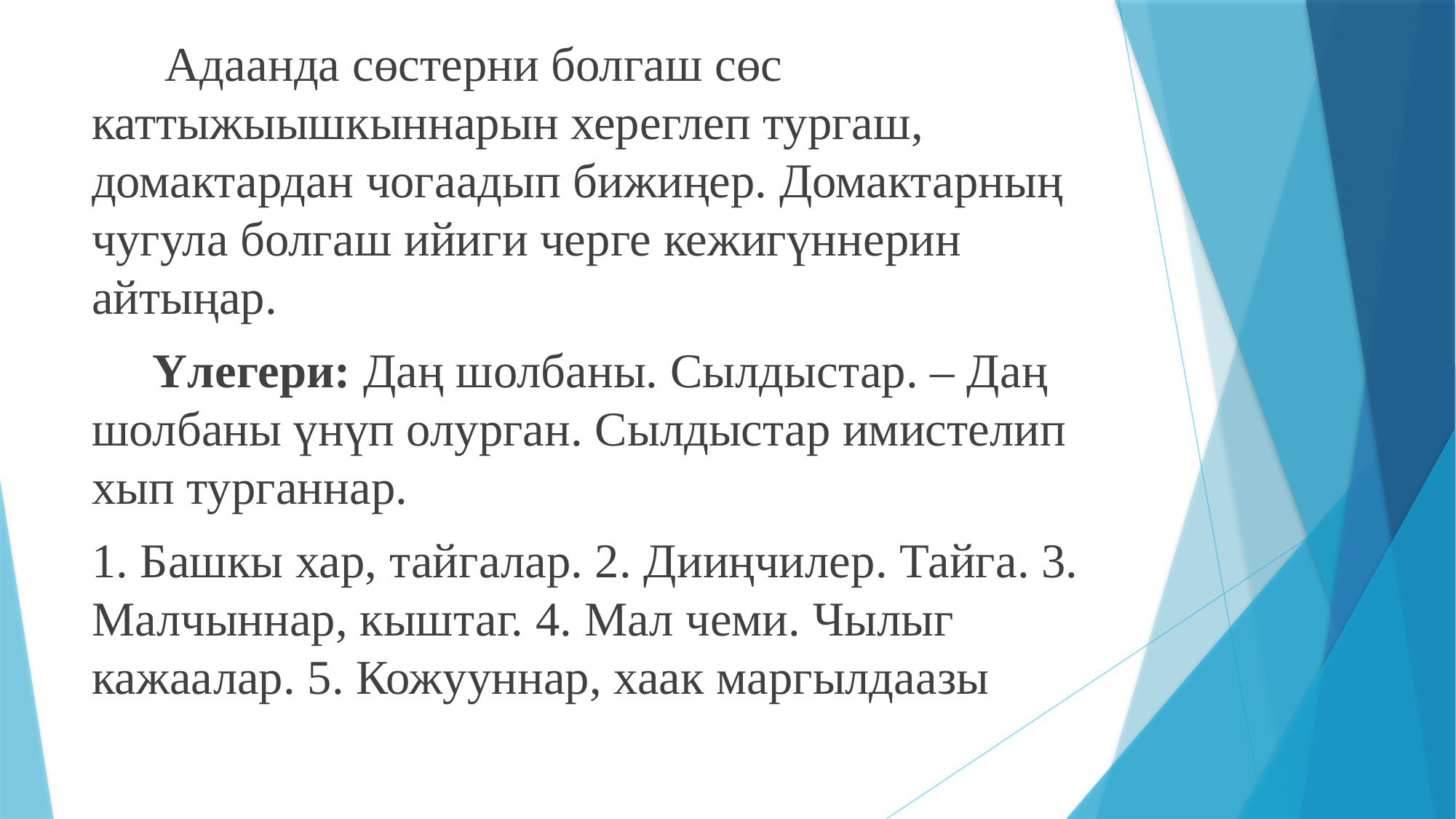

Адаанда сөстерни болгаш сөс каттыжыышкыннарын хереглеп тургаш, домактардан чогаадып бижиңер. Домактарның чугула болгаш ийиги черге кежигүннерин айтыңар.
     Үлегери: Даң шолбаны. Сылдыстар. – Даң шолбаны үнүп олурган. Сылдыстар имистелип хып турганнар.
1. Башкы хар, тайгалар. 2. Дииңчилер. Тайга. 3. Малчыннар, кыштаг. 4. Мал чеми. Чылыг кажаалар. 5. Кожууннар, хаак маргылдаазы